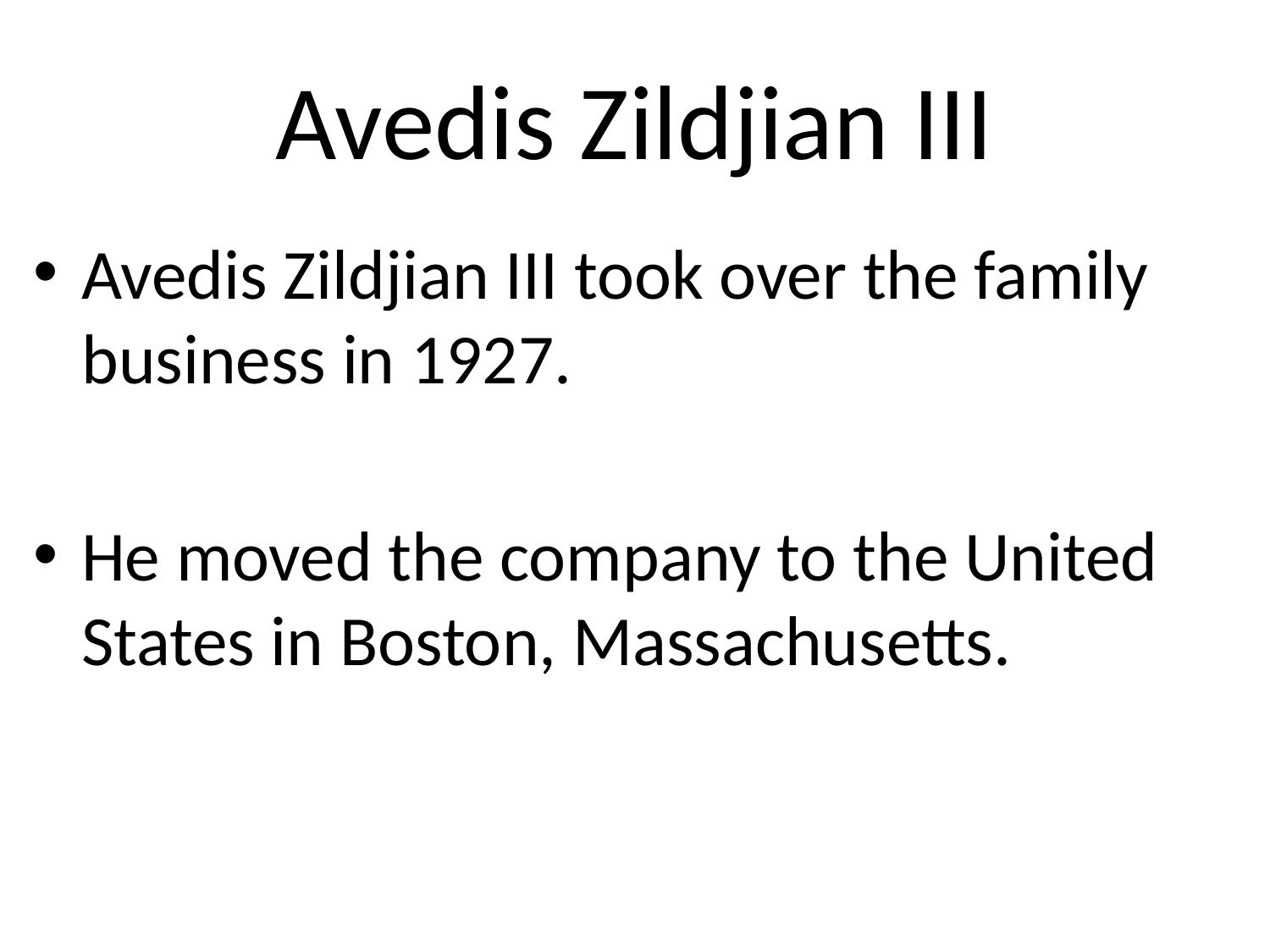

# Avedis Zildjian III
Avedis Zildjian III took over the family business in 1927.

He moved the company to the United States in Boston, Massachusetts.